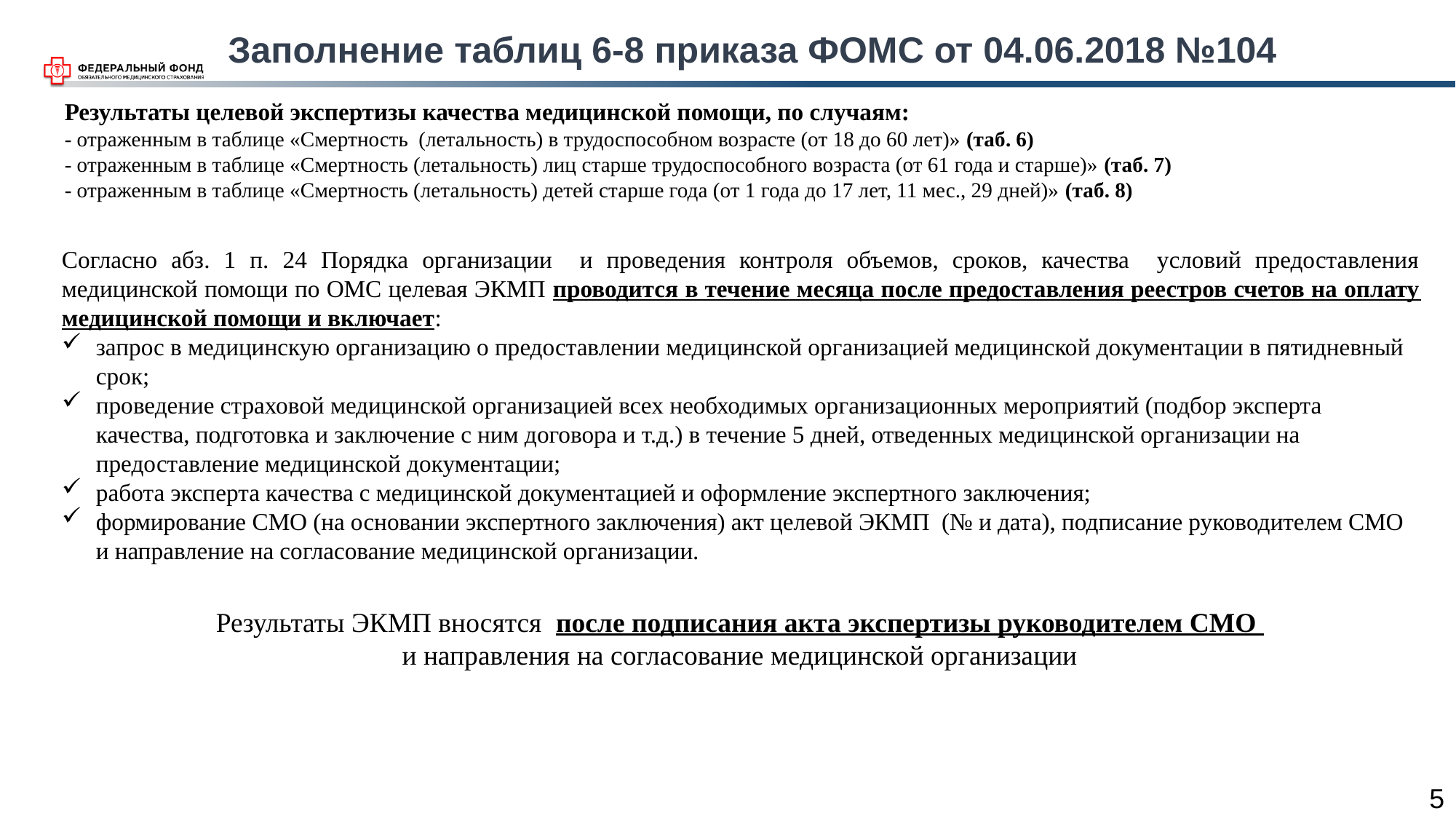

Заполнение таблиц 6-8 приказа ФОМС от 04.06.2018 №104
Результаты целевой экспертизы качества медицинской помощи, по случаям:
- отраженным в таблице «Смертность  (летальность) в трудоспособном возрасте (от 18 до 60 лет)» (таб. 6)
- отраженным в таблице «Смертность (летальность) лиц старше трудоспособного возраста (от 61 года и старше)» (таб. 7)
- отраженным в таблице «Смертность (летальность) детей старше года (от 1 года до 17 лет, 11 мес., 29 дней)» (таб. 8)
Согласно абз. 1 п. 24 Порядка организации  и проведения контроля объемов, сроков, качества  условий предоставления медицинской помощи по ОМС целевая ЭКМП проводится в течение месяца после предоставления реестров счетов на оплату медицинской помощи и включает:
запрос в медицинскую организацию о предоставлении медицинской организацией медицинской документации в пятидневный срок;
проведение страховой медицинской организацией всех необходимых организационных мероприятий (подбор эксперта качества, подготовка и заключение с ним договора и т.д.) в течение 5 дней, отведенных медицинской организации на предоставление медицинской документации;
работа эксперта качества с медицинской документацией и оформление экспертного заключения;
формирование СМО (на основании экспертного заключения) акт целевой ЭКМП  (№ и дата), подписание руководителем СМО  и направление на согласование медицинской организации.
Результаты ЭКМП вносятся  после подписания акта экспертизы руководителем СМО
и направления на согласование медицинской организации
5